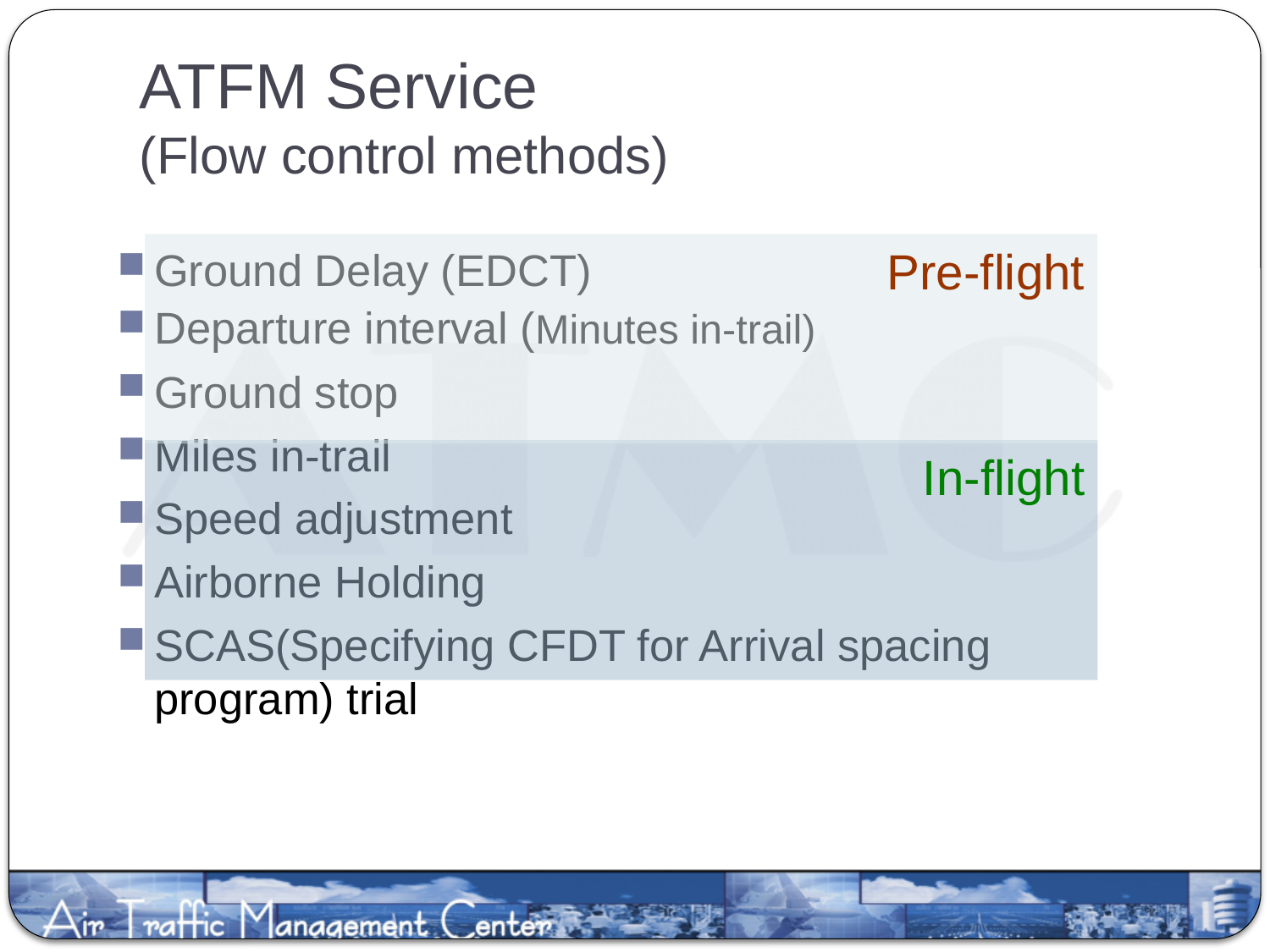

# ATFM Service (Flow control methods)
Pre-flight
Ground Delay (EDCT)
Departure interval (Minutes in-trail)
Ground stop
Miles in-trail
Speed adjustment
Airborne Holding
SCAS(Specifying CFDT for Arrival spacing program) trial

In-flight